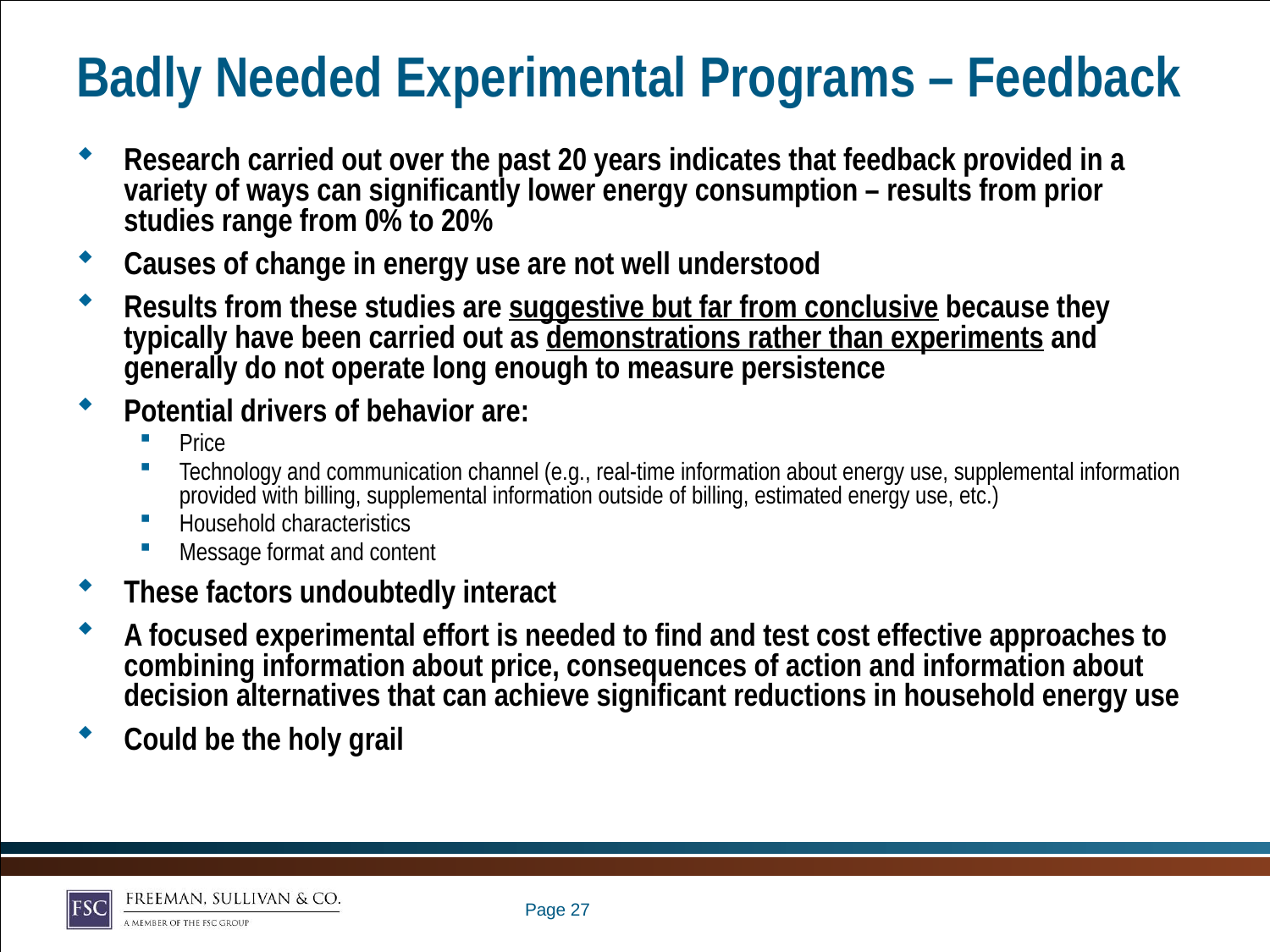

# Badly Needed Experimental Programs – Feedback
Research carried out over the past 20 years indicates that feedback provided in a variety of ways can significantly lower energy consumption – results from prior studies range from 0% to 20%
Causes of change in energy use are not well understood
Results from these studies are suggestive but far from conclusive because they typically have been carried out as demonstrations rather than experiments and generally do not operate long enough to measure persistence
Potential drivers of behavior are:
Price
Technology and communication channel (e.g., real-time information about energy use, supplemental information provided with billing, supplemental information outside of billing, estimated energy use, etc.)
Household characteristics
Message format and content
These factors undoubtedly interact
A focused experimental effort is needed to find and test cost effective approaches to combining information about price, consequences of action and information about decision alternatives that can achieve significant reductions in household energy use
Could be the holy grail
Page 27